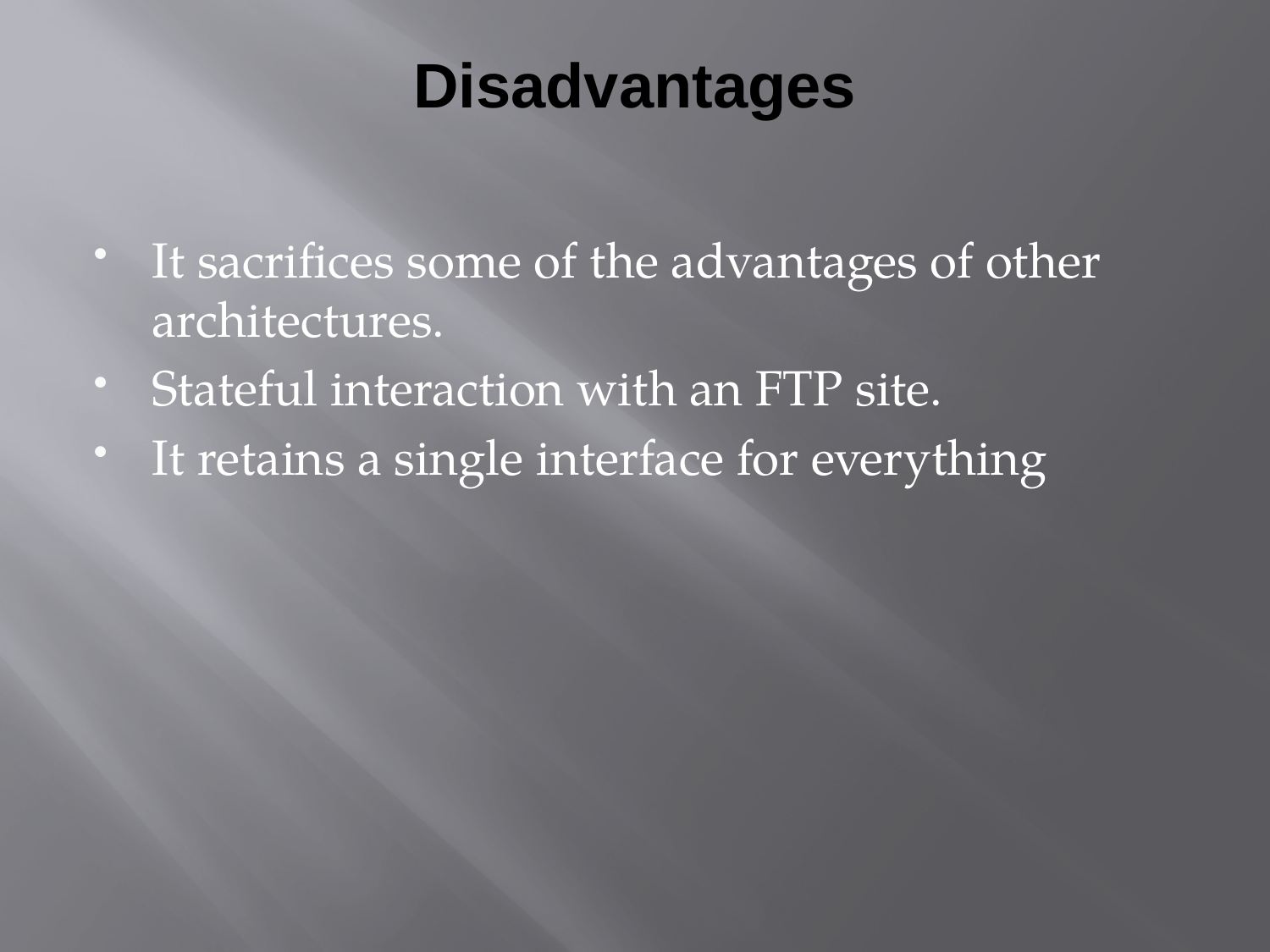

# Disadvantages
It sacrifices some of the advantages of other architectures.
Stateful interaction with an FTP site.
It retains a single interface for everything